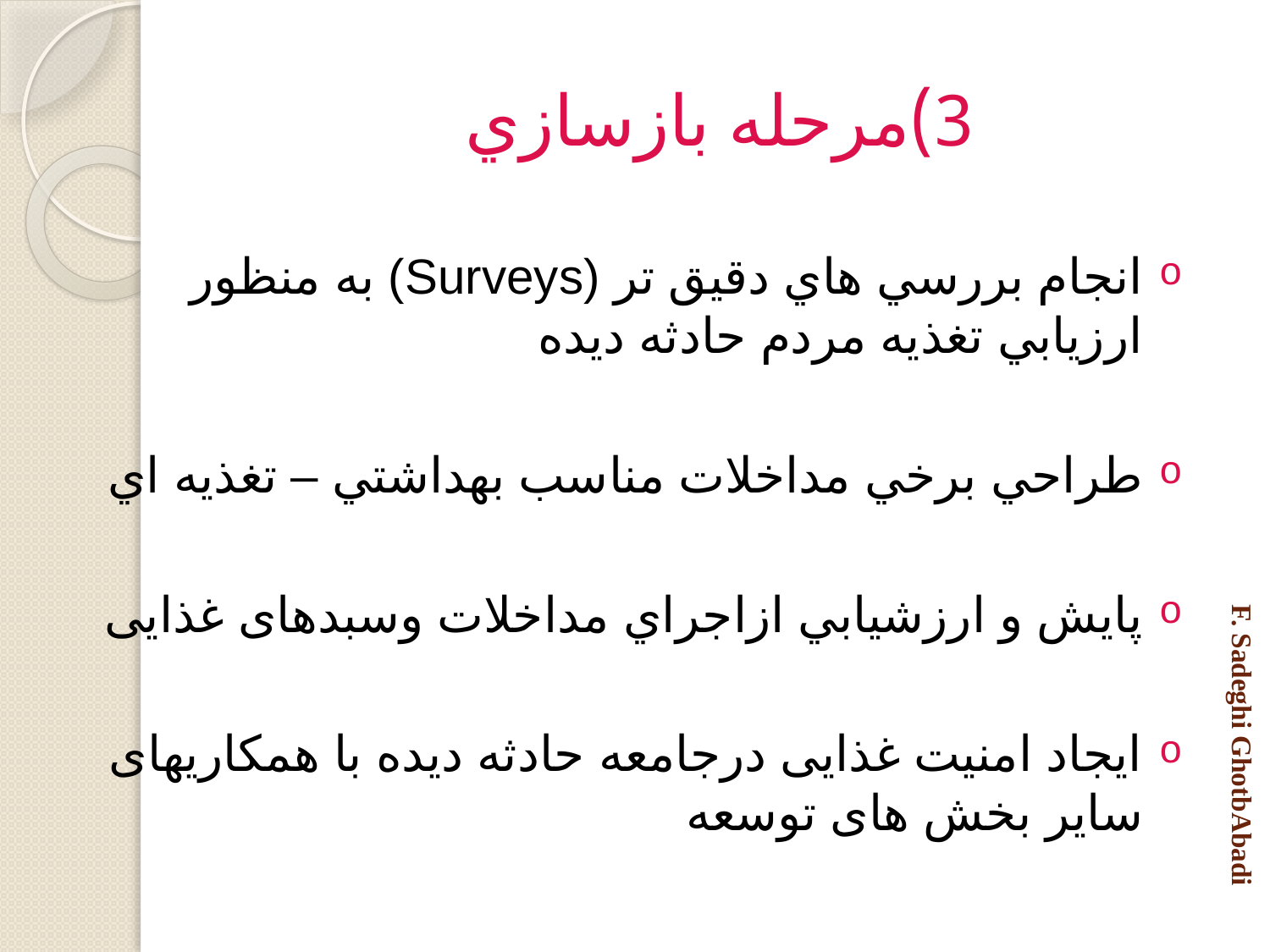

# 3)مرحله بازسازي
انجام بررسي هاي دقيق تر (Surveys) به منظور ارزيابي تغذيه مردم حادثه ديده

طراحي برخي مداخلات مناسب بهداشتي – تغذيه اي

پايش و ارزشيابي ازاجراي مداخلات وسبدهای غذایی

ایجاد امنیت غذایی درجامعه حادثه دیده با همکاریهای سایر بخش های توسعه